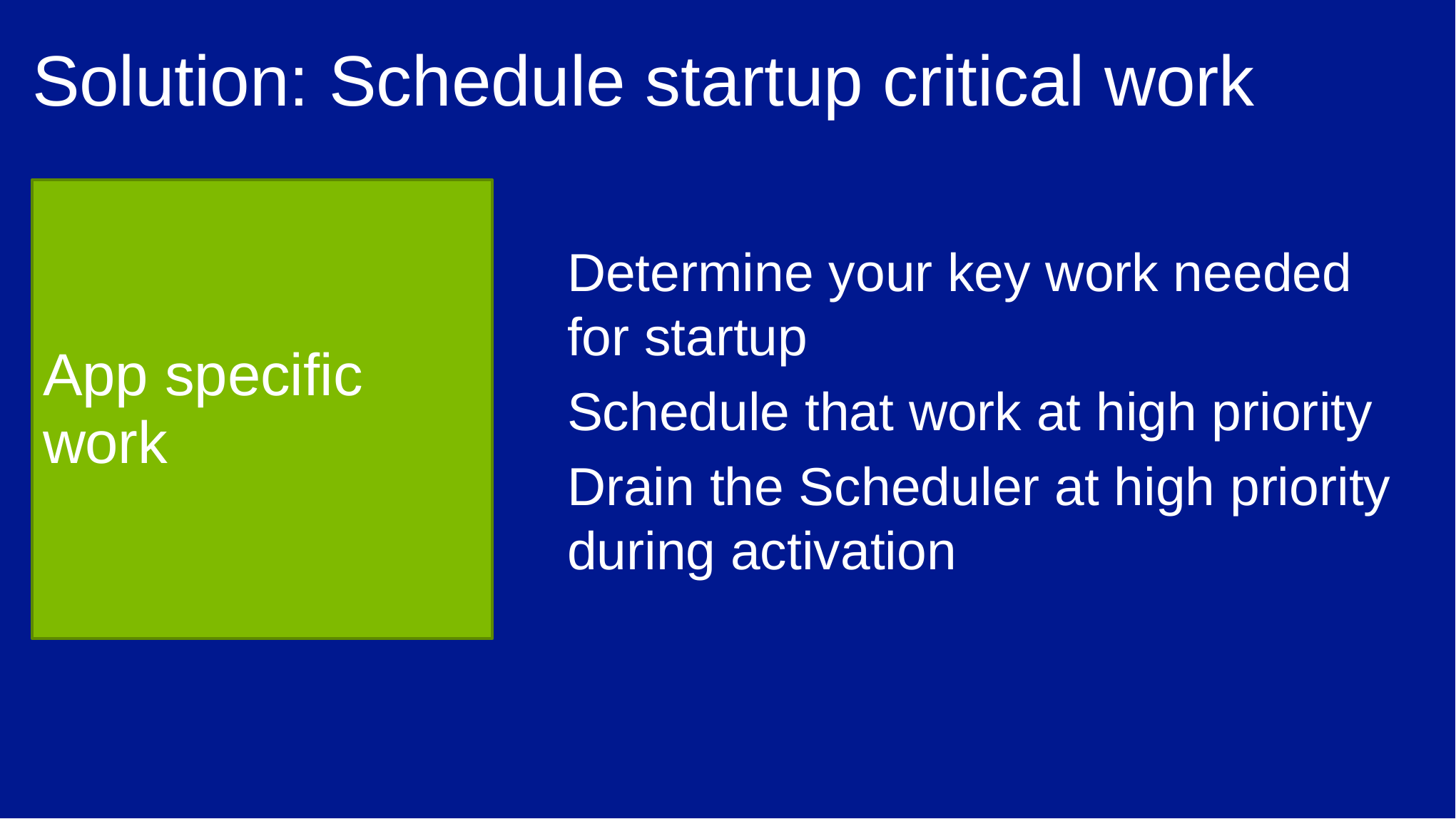

Solution: Schedule startup critical work
# App specific work
Determine your key work needed for startup
Schedule that work at high priority
Drain the Scheduler at high priority during activation